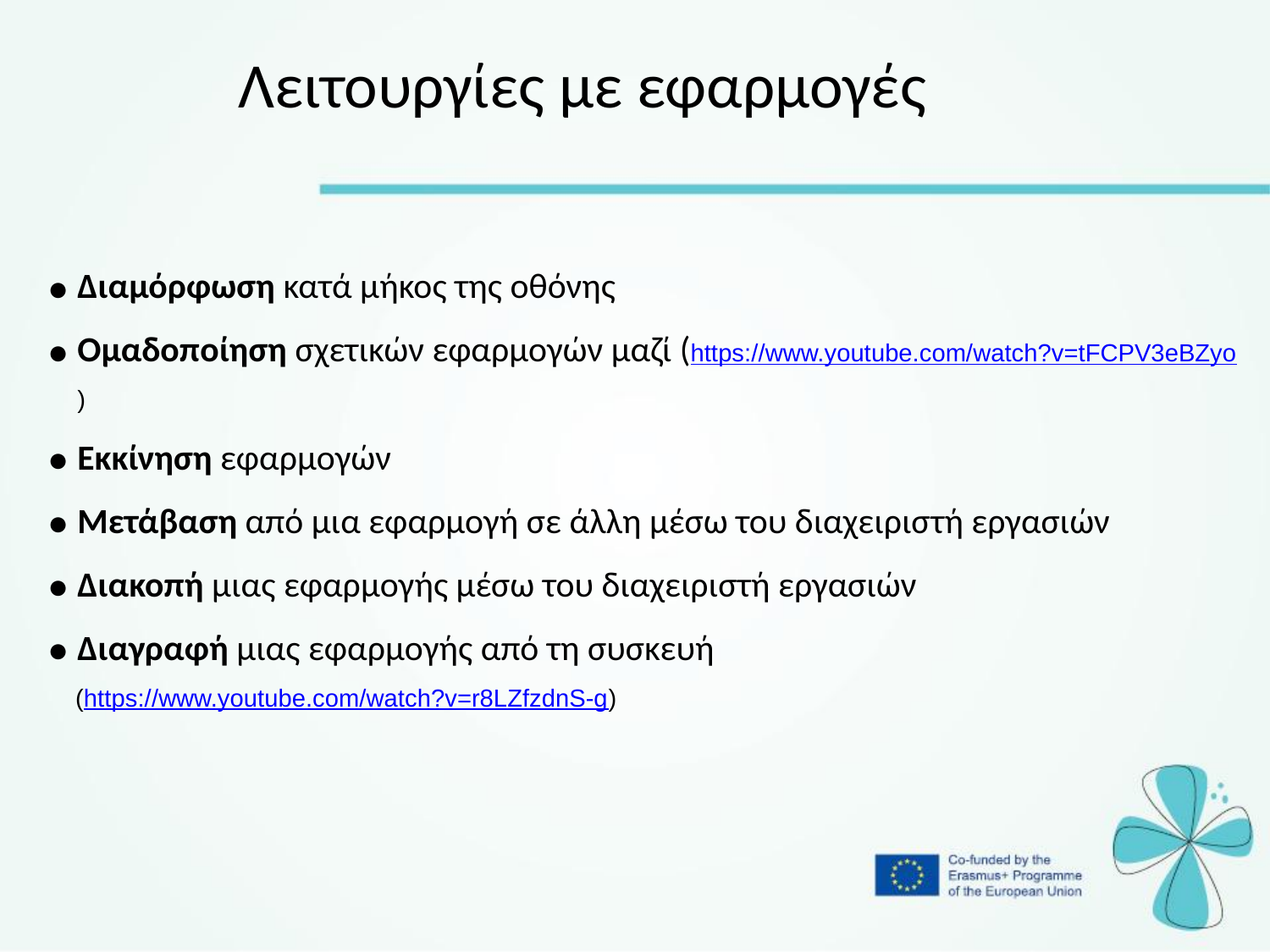

Λειτουργίες με εφαρμογές
Διαμόρφωση κατά μήκος της οθόνης
Ομαδοποίηση σχετικών εφαρμογών μαζί (https://www.youtube.com/watch?v=tFCPV3eBZyo)
Εκκίνηση εφαρμογών
Μετάβαση από μια εφαρμογή σε άλλη μέσω του διαχειριστή εργασιών
Διακοπή μιας εφαρμογής μέσω του διαχειριστή εργασιών
Διαγραφή μιας εφαρμογής από τη συσκευή
    (https://www.youtube.com/watch?v=r8LZfzdnS-g)